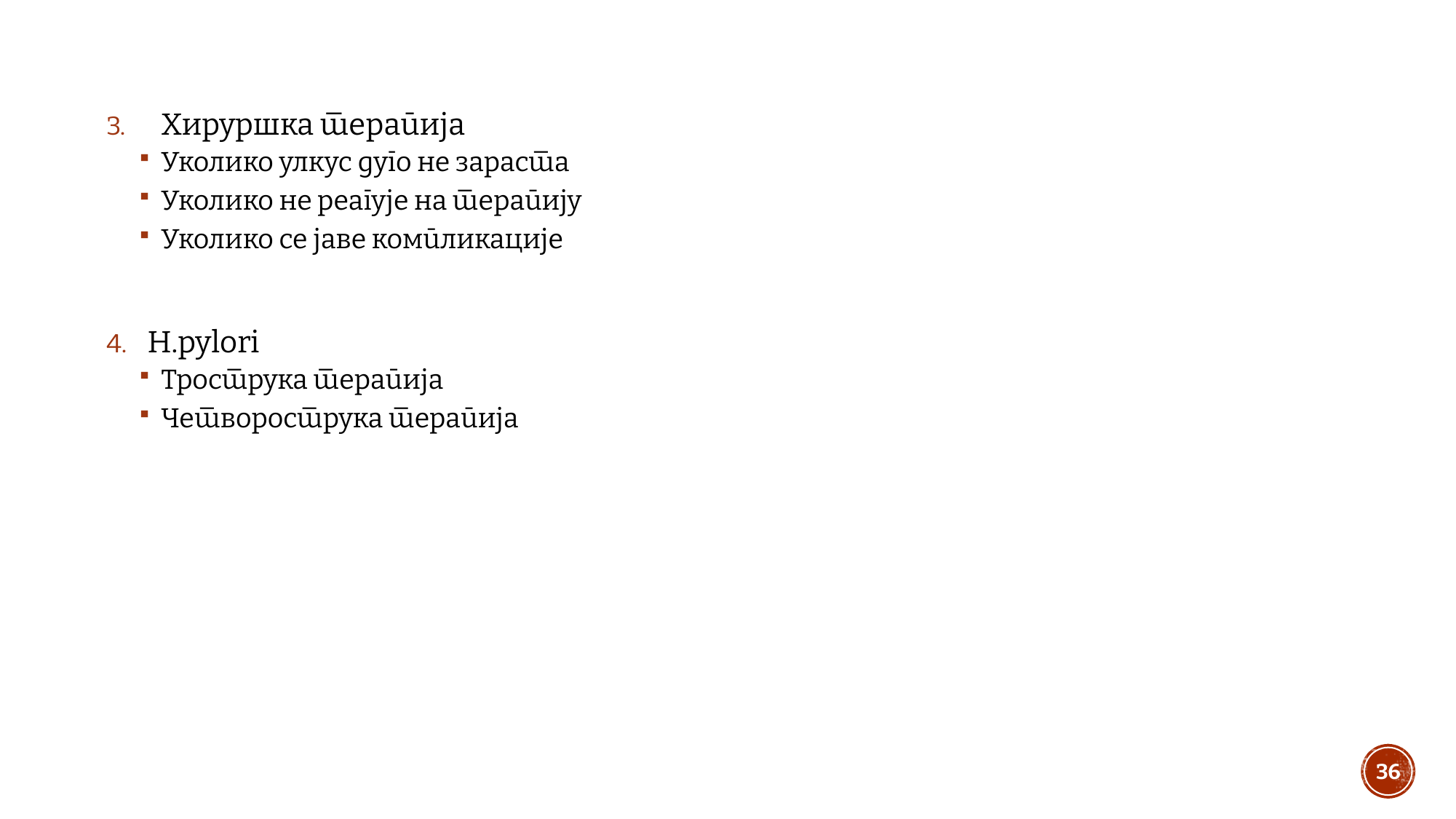

Хируршка терапија
Уколико улкус дуго не зараста
Уколико не реагује на терапију
Уколико се јаве компликације

H.pylori
Трострука терапија
Четворострука терапија
36